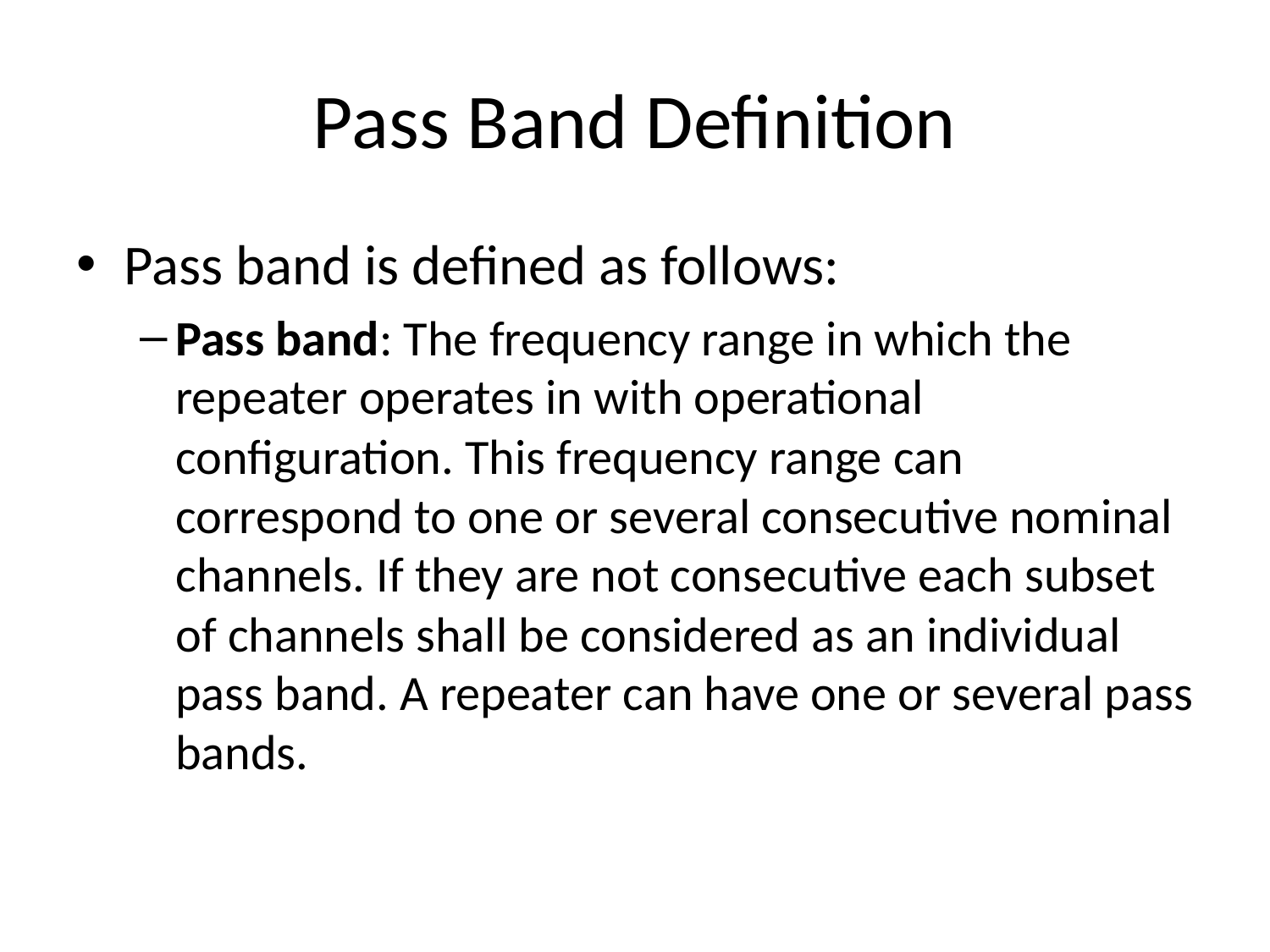

# Pass Band Definition
Pass band is defined as follows:
Pass band: The frequency range in which the repeater operates in with operational configuration. This frequency range can correspond to one or several consecutive nominal channels. If they are not consecutive each subset of channels shall be considered as an individual pass band. A repeater can have one or several pass bands.